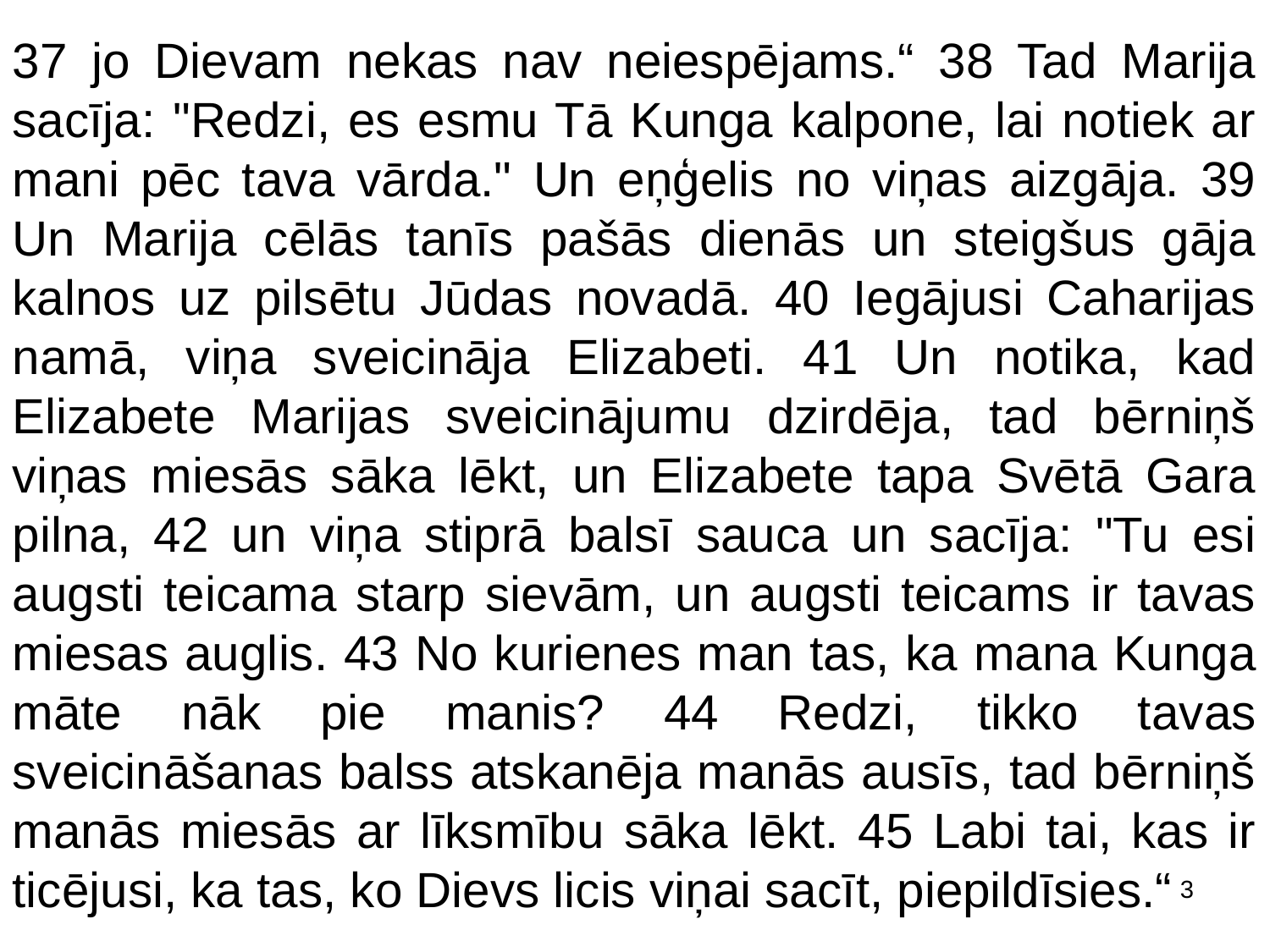

37 jo Dievam nekas nav neiespējams.“ 38 Tad Marija sacīja: "Redzi, es esmu Tā Kunga kalpone, lai notiek ar mani pēc tava vārda." Un eņģelis no viņas aizgāja. 39 Un Marija cēlās tanīs pašās dienās un steigšus gāja kalnos uz pilsētu Jūdas novadā. 40 Iegājusi Caharijas namā, viņa sveicināja Elizabeti. 41 Un notika, kad Elizabete Marijas sveicinājumu dzirdēja, tad bērniņš viņas miesās sāka lēkt, un Elizabete tapa Svētā Gara pilna, 42 un viņa stiprā balsī sauca un sacīja: "Tu esi augsti teicama starp sievām, un augsti teicams ir tavas miesas auglis. 43 No kurienes man tas, ka mana Kunga māte nāk pie manis? 44 Redzi, tikko tavas sveicināšanas balss atskanēja manās ausīs, tad bērniņš manās miesās ar līksmību sāka lēkt. 45 Labi tai, kas ir ticējusi, ka tas, ko Dievs licis viņai sacīt, piepildīsies.“
3